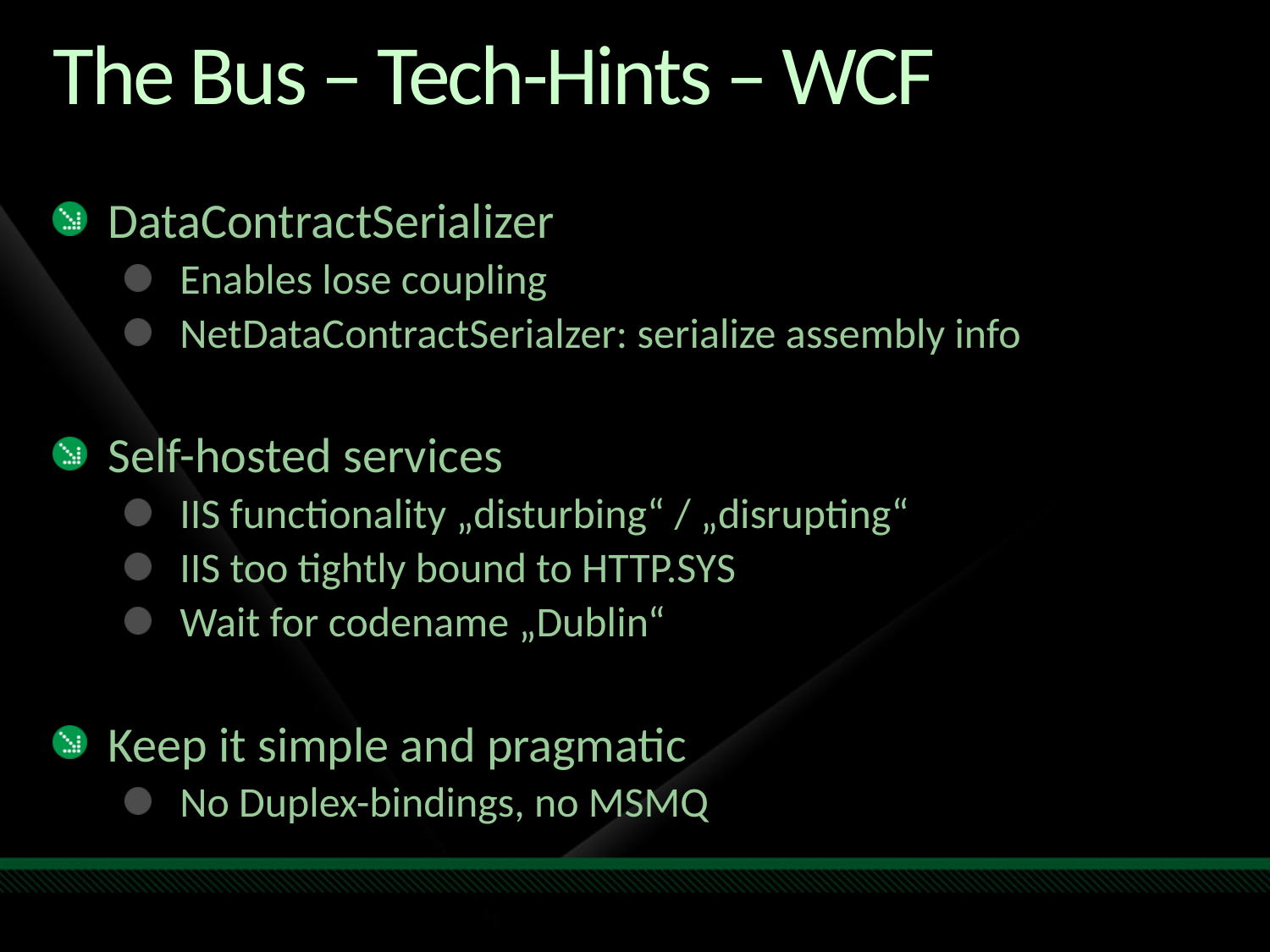

# The Bus – Tech-Hints – WCF
DataContractSerializer
Enables lose coupling
NetDataContractSerialzer: serialize assembly info

Self-hosted services
IIS functionality „disturbing“ / „disrupting“
IIS too tightly bound to HTTP.SYS
Wait for codename „Dublin“

Keep it simple and pragmatic
No Duplex-bindings, no MSMQ